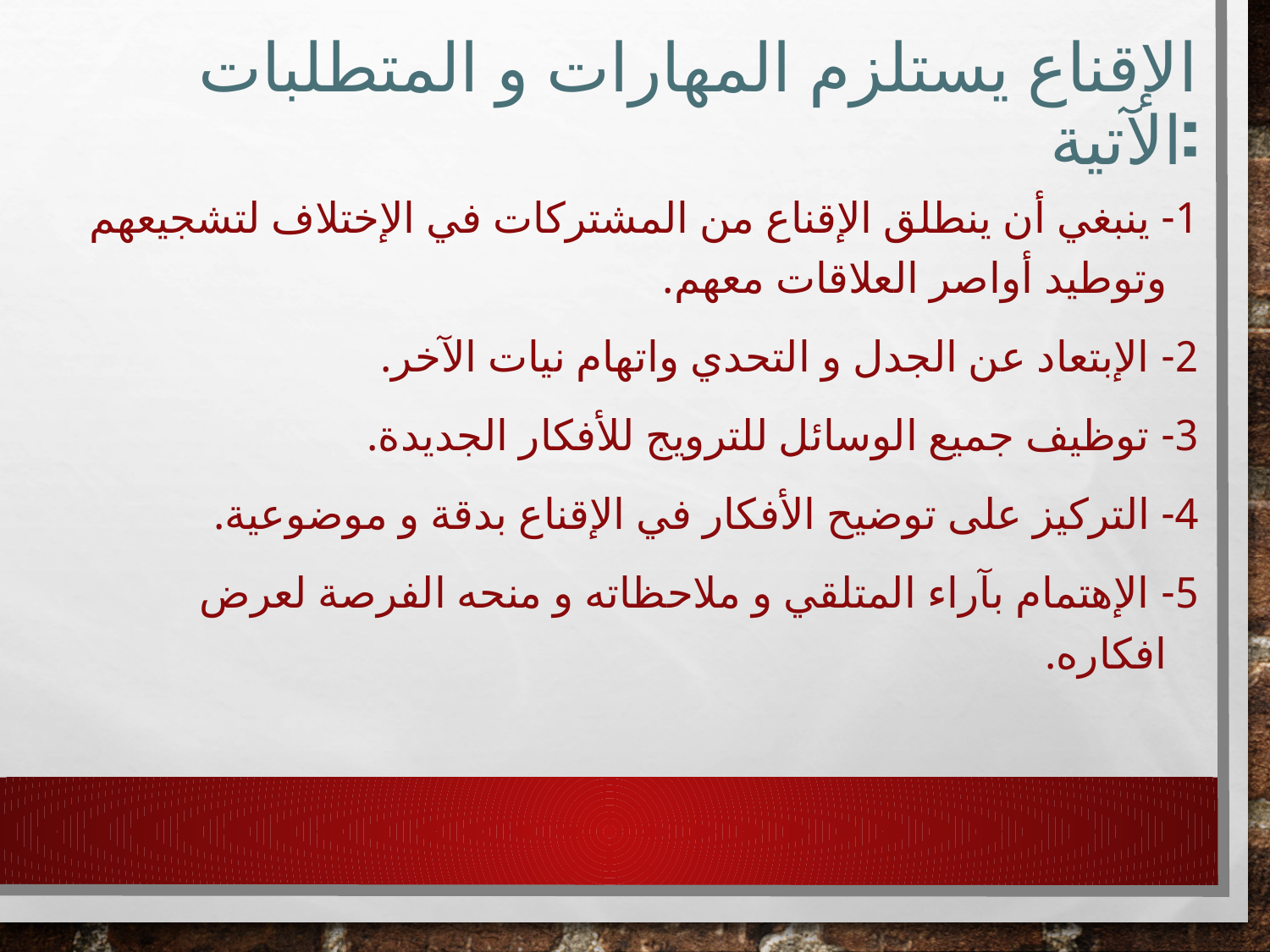

# الإقناع يستلزم المهارات و المتطلبات الآتية:
1- ينبغي أن ينطلق الإقناع من المشتركات في الإختلاف لتشجيعهم وتوطيد أواصر العلاقات معهم.
2- الإبتعاد عن الجدل و التحدي واتهام نيات الآخر.
3- توظيف جميع الوسائل للترويج للأفكار الجديدة.
4- التركيز على توضيح الأفكار في الإقناع بدقة و موضوعية.
5- الإهتمام بآراء المتلقي و ملاحظاته و منحه الفرصة لعرض افكاره.